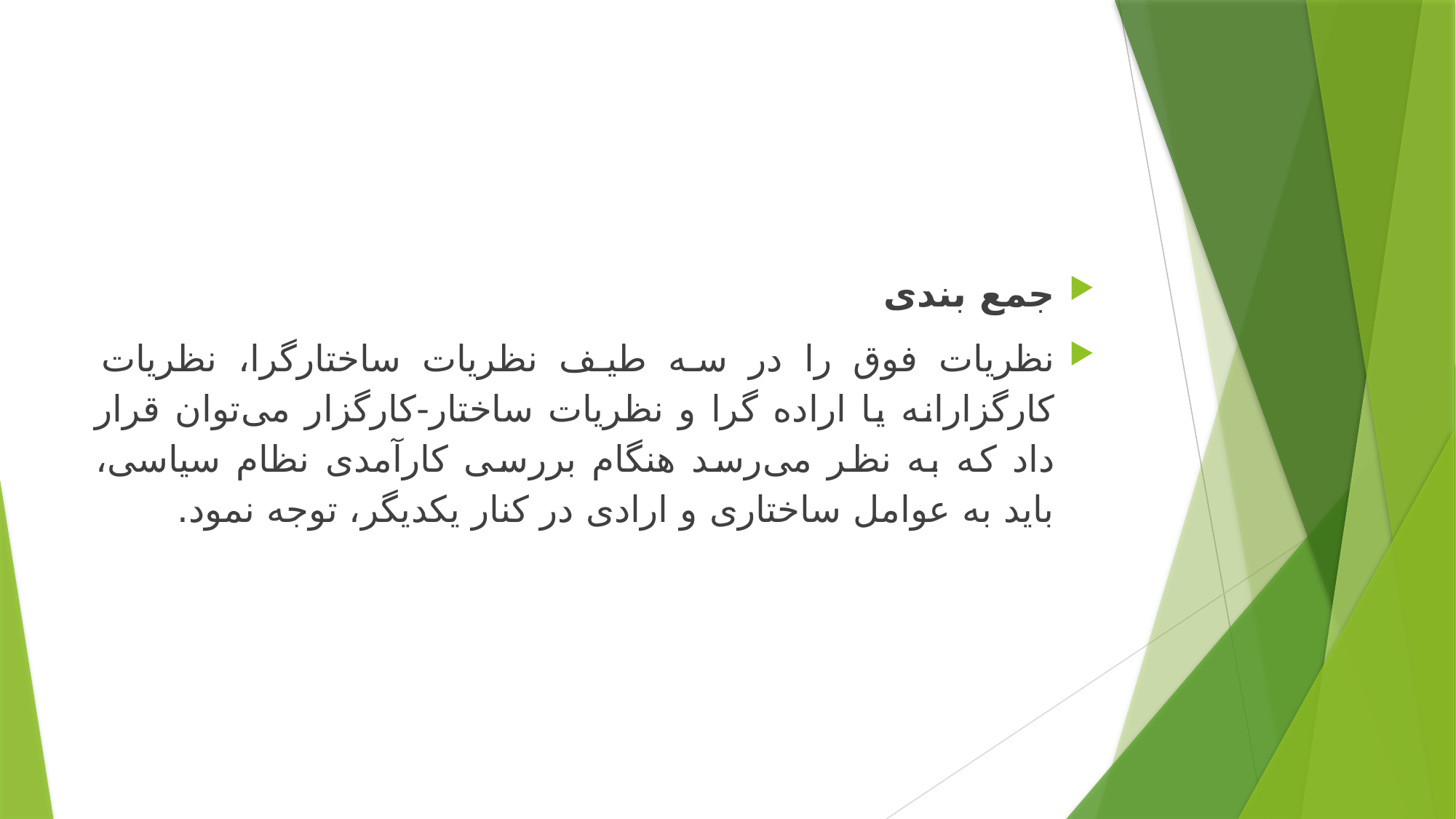

جمع بندی
نظریات فوق را در سه طیف نظریات ساختارگرا، نظریات کارگزارانه یا اراده گرا و نظریات ساختار-کارگزار می‌توان قرار داد که به نظر می‌رسد هنگام بررسی کارآمدی نظام سیاسی، باید به عوامل ساختاری و ارادی در کنار یکدیگر، توجه نمود.